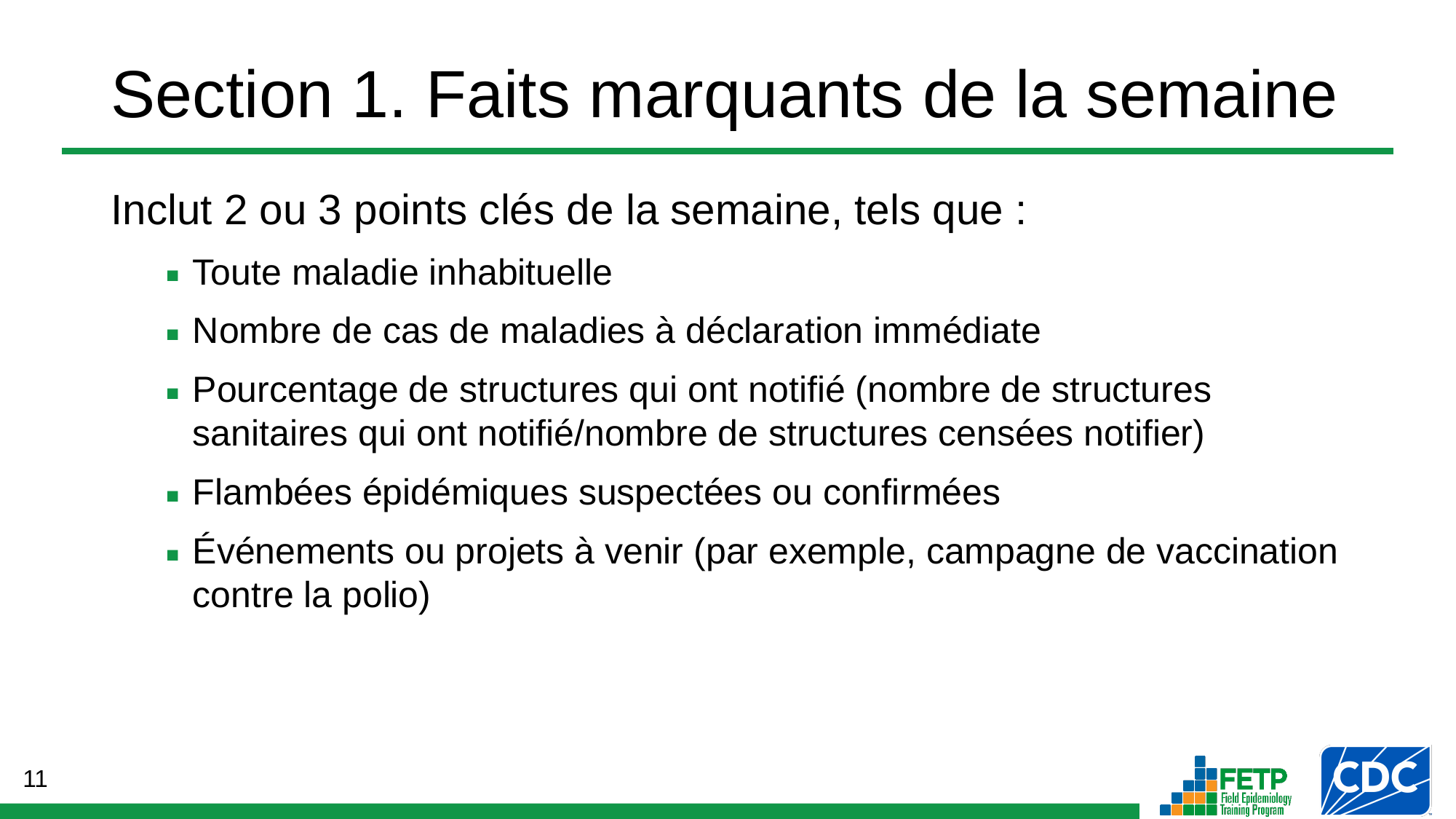

# Section 1. Faits marquants de la semaine
Inclut 2 ou 3 points clés de la semaine, tels que :
Toute maladie inhabituelle
Nombre de cas de maladies à déclaration immédiate
Pourcentage de structures qui ont notifié (nombre de structures sanitaires qui ont notifié/nombre de structures censées notifier)
Flambées épidémiques suspectées ou confirmées
Événements ou projets à venir (par exemple, campagne de vaccination contre la polio)